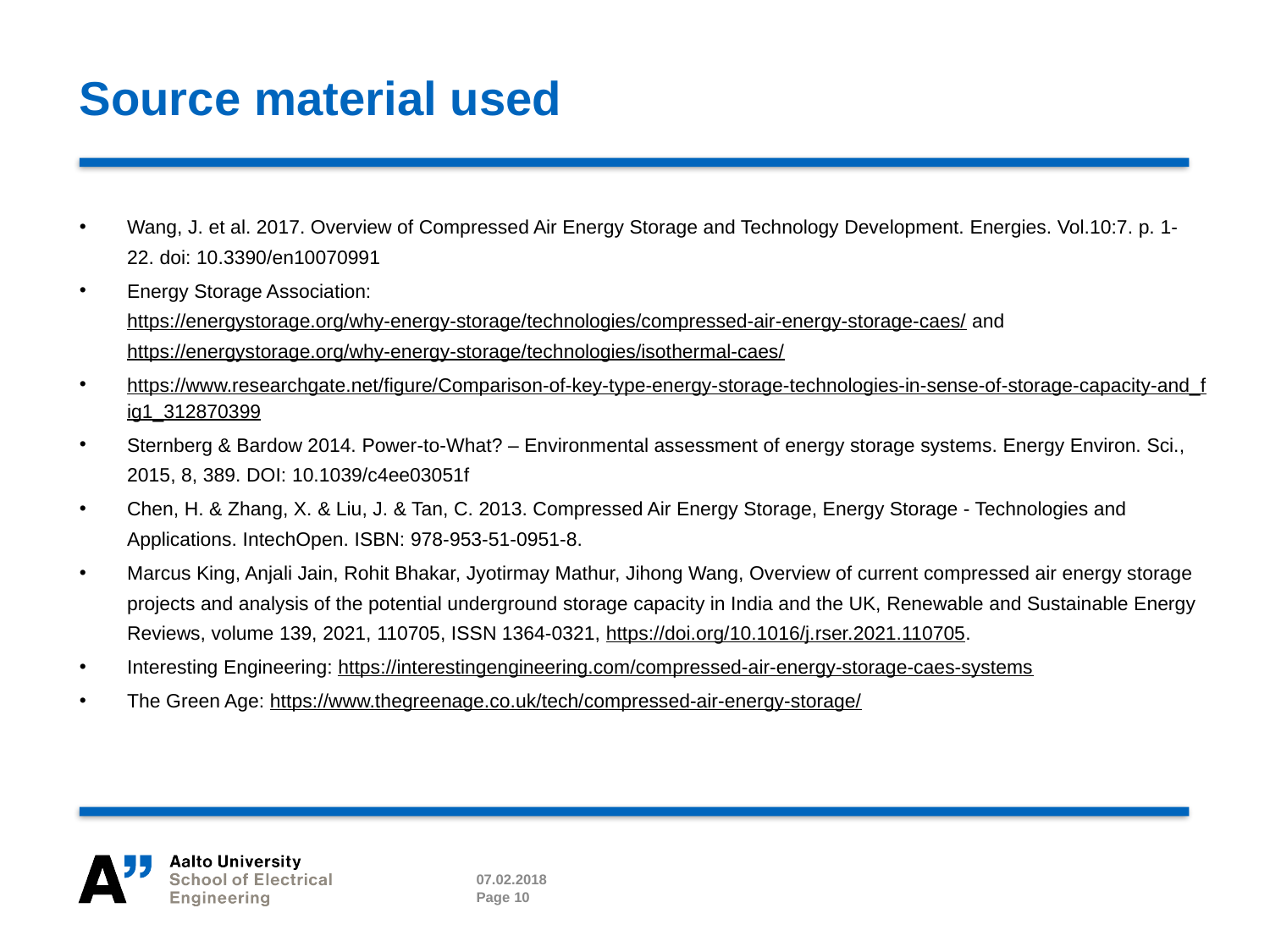

# Source material used
Wang, J. et al. 2017. Overview of Compressed Air Energy Storage and Technology Development. Energies. Vol.10:7. p. 1-22. doi: 10.3390/en10070991
Energy Storage Association: https://energystorage.org/why-energy-storage/technologies/compressed-air-energy-storage-caes/ and https://energystorage.org/why-energy-storage/technologies/isothermal-caes/
https://www.researchgate.net/figure/Comparison-of-key-type-energy-storage-technologies-in-sense-of-storage-capacity-and_fig1_312870399
Sternberg & Bardow 2014. Power-to-What? – Environmental assessment of energy storage systems. Energy Environ. Sci., 2015, 8, 389. DOI: 10.1039/c4ee03051f
Chen, H. & Zhang, X. & Liu, J. & Tan, C. 2013. Compressed Air Energy Storage, Energy Storage - Technologies and Applications. IntechOpen. ISBN: 978-953-51-0951-8.
Marcus King, Anjali Jain, Rohit Bhakar, Jyotirmay Mathur, Jihong Wang, Overview of current compressed air energy storage projects and analysis of the potential underground storage capacity in India and the UK, Renewable and Sustainable Energy Reviews, volume 139, 2021, 110705, ISSN 1364-0321, https://doi.org/10.1016/j.rser.2021.110705.
Interesting Engineering: https://interestingengineering.com/compressed-air-energy-storage-caes-systems
The Green Age: https://www.thegreenage.co.uk/tech/compressed-air-energy-storage/

07.02.2018
Page 10